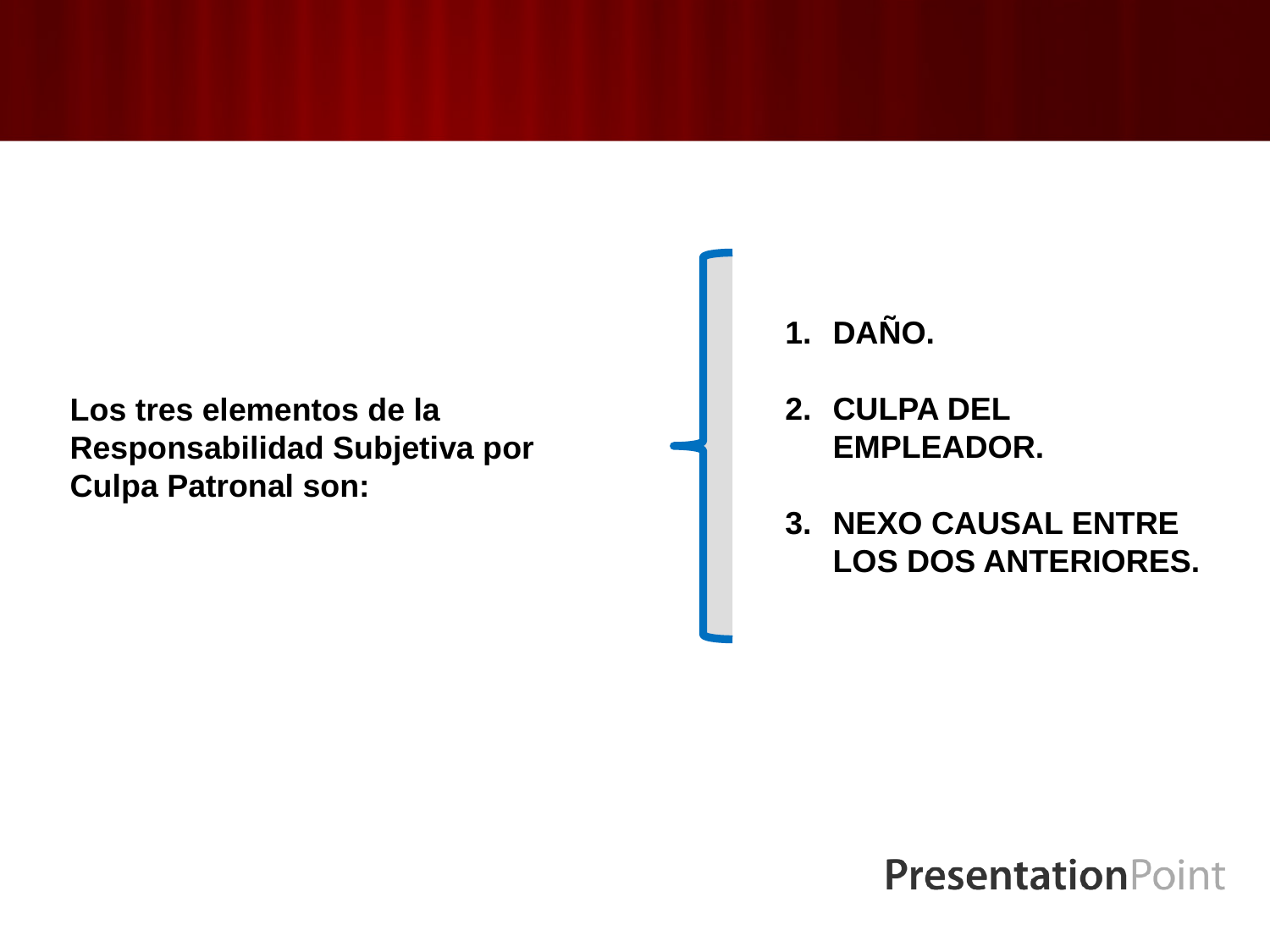

DAÑO.

CULPA DEL EMPLEADOR.

NEXO CAUSAL ENTRE LOS DOS ANTERIORES.
Los tres elementos de la Responsabilidad Subjetiva por Culpa Patronal son: